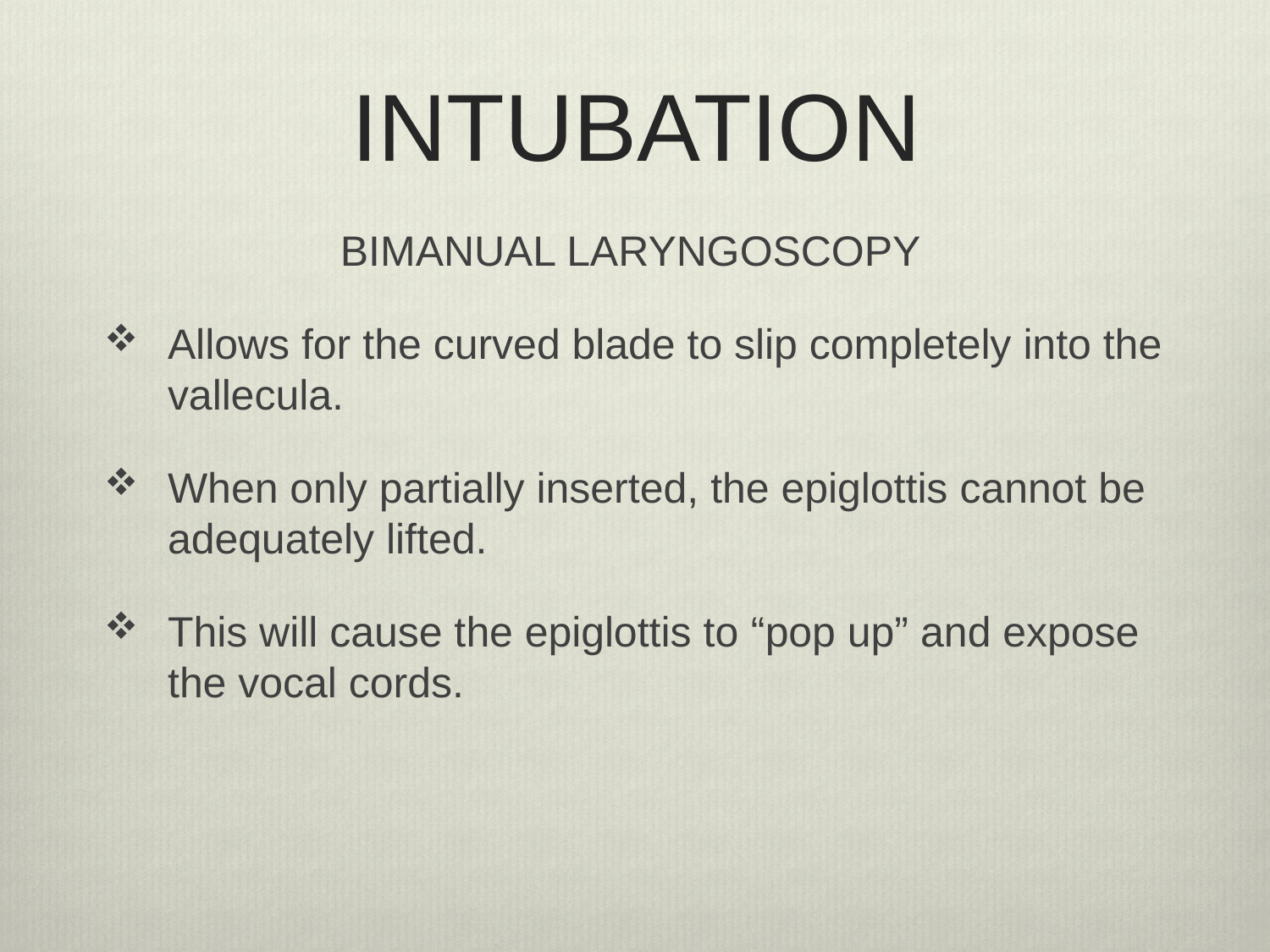

# INTUBATION
BIMANUAL LARYNGOSCOPY
Allows for the curved blade to slip completely into the vallecula.
When only partially inserted, the epiglottis cannot be adequately lifted.
This will cause the epiglottis to “pop up” and expose the vocal cords.